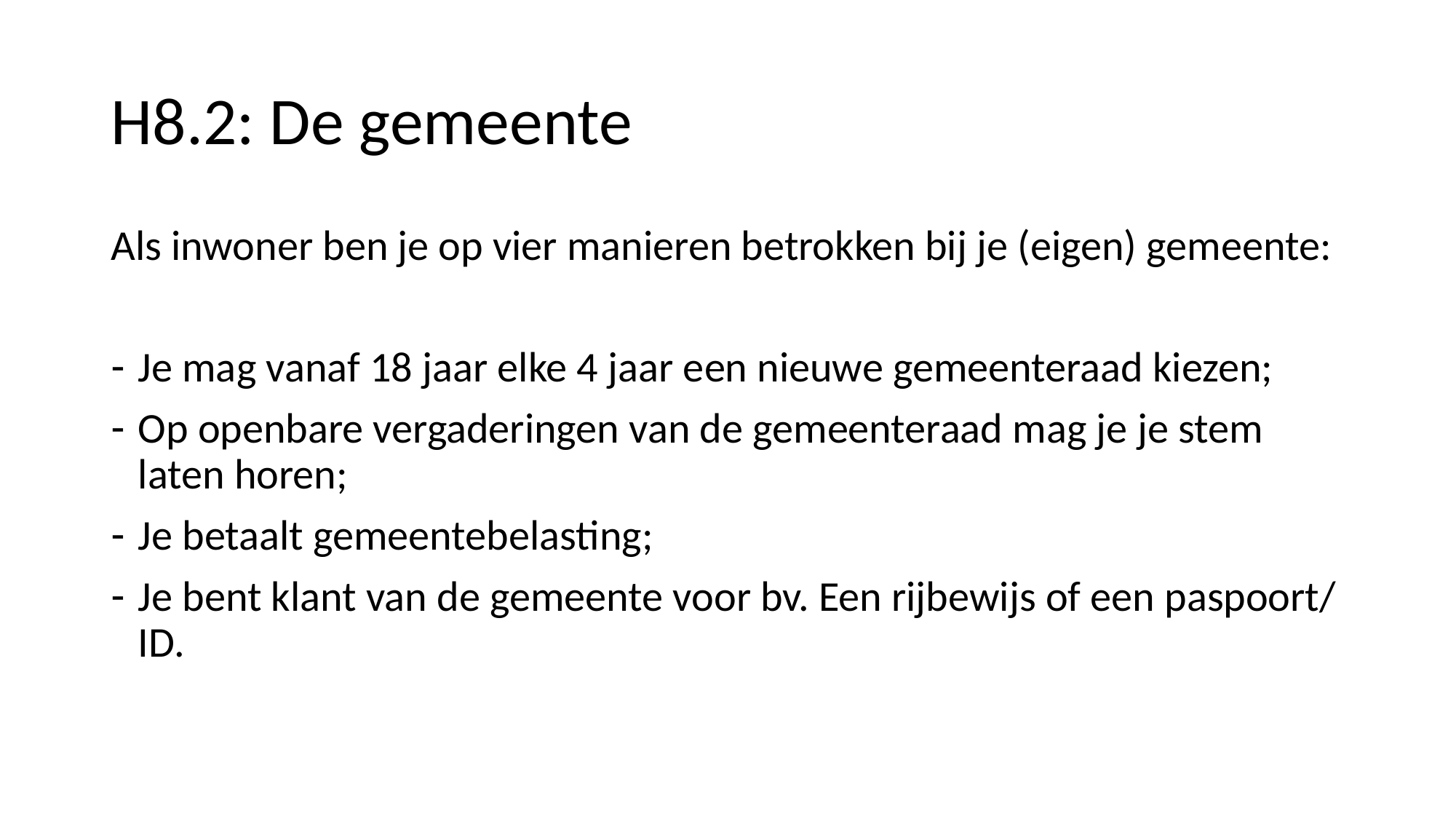

# H8.2: De gemeente
Als inwoner ben je op vier manieren betrokken bij je (eigen) gemeente:

Je mag vanaf 18 jaar elke 4 jaar een nieuwe gemeenteraad kiezen;
Op openbare vergaderingen van de gemeenteraad mag je je stem laten horen;
Je betaalt gemeentebelasting;
Je bent klant van de gemeente voor bv. Een rijbewijs of een paspoort/ ID.